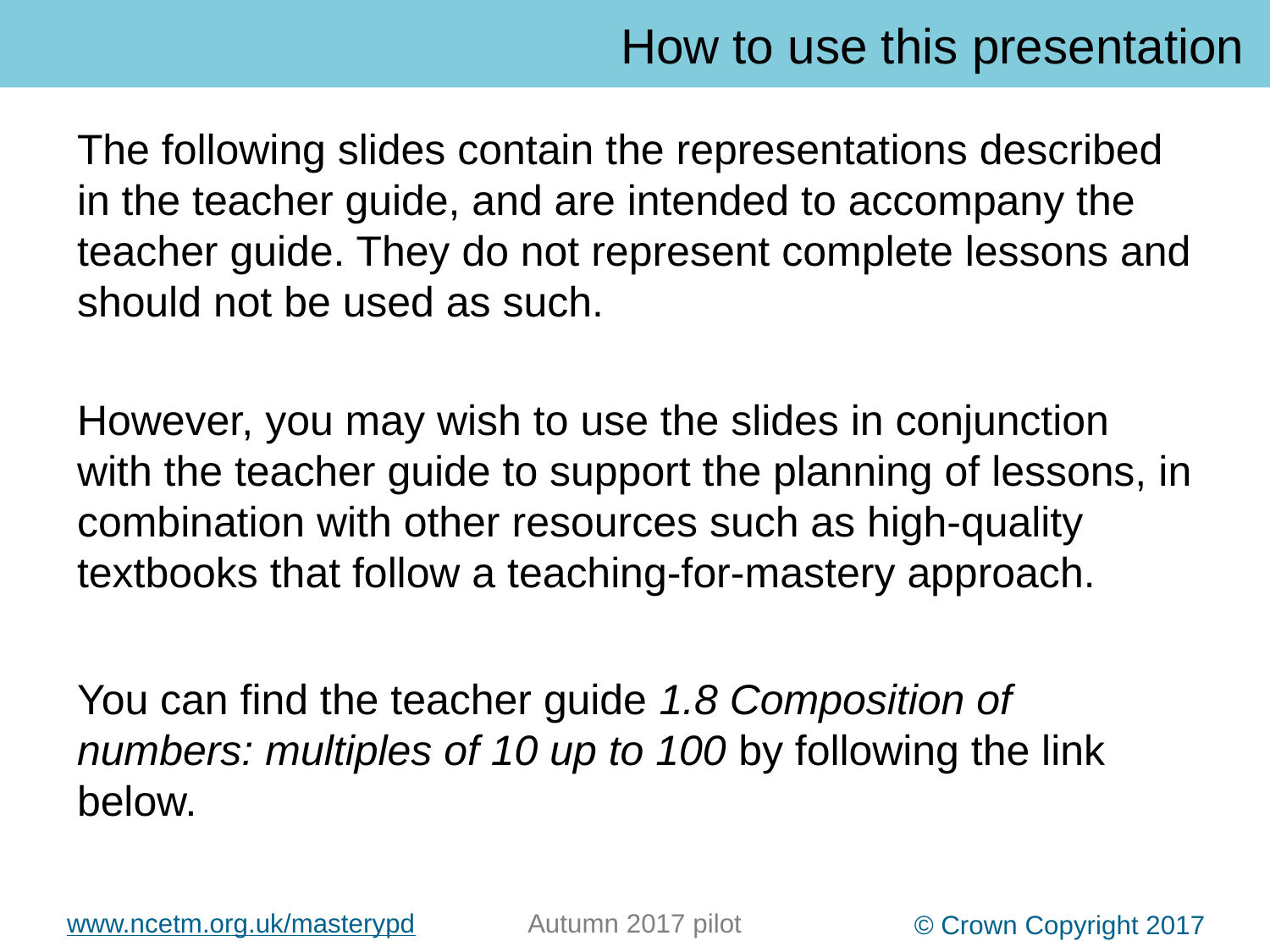

How to use this presentation
You can find the teacher guide 1.8 Composition of numbers: multiples of 10 up to 100 by following the link below.